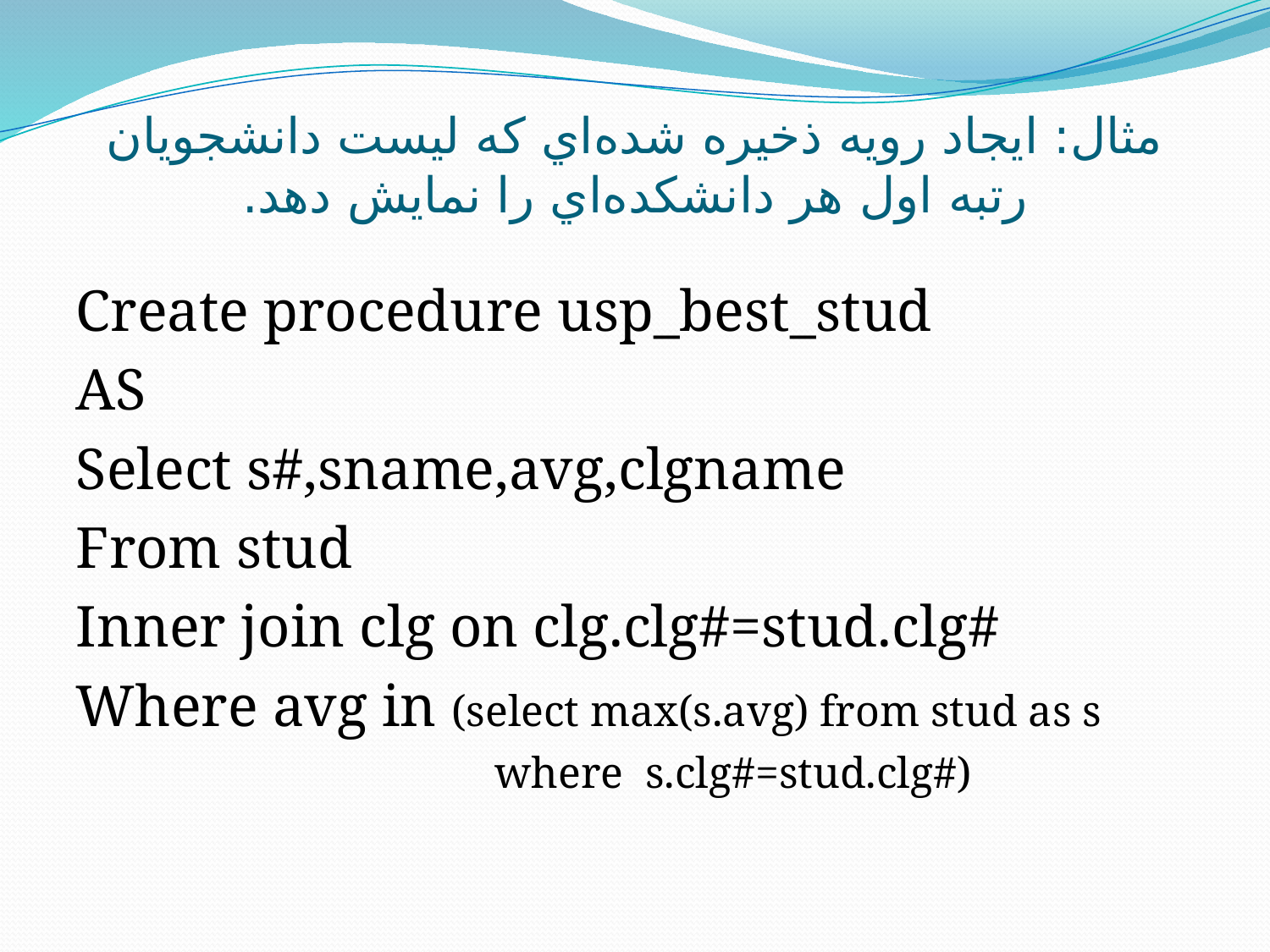

# مثال: ايجاد رويه ذخيره شده‌اي که ليست دانشجويان رتبه اول هر دانشکده‌اي را نمايش دهد.
Create procedure usp_best_stud
AS
Select s#,sname,avg,clgname
From stud
Inner join clg on clg.clg#=stud.clg#
Where avg in (select max(s.avg) from stud as s
				where  s.clg#=stud.clg#)